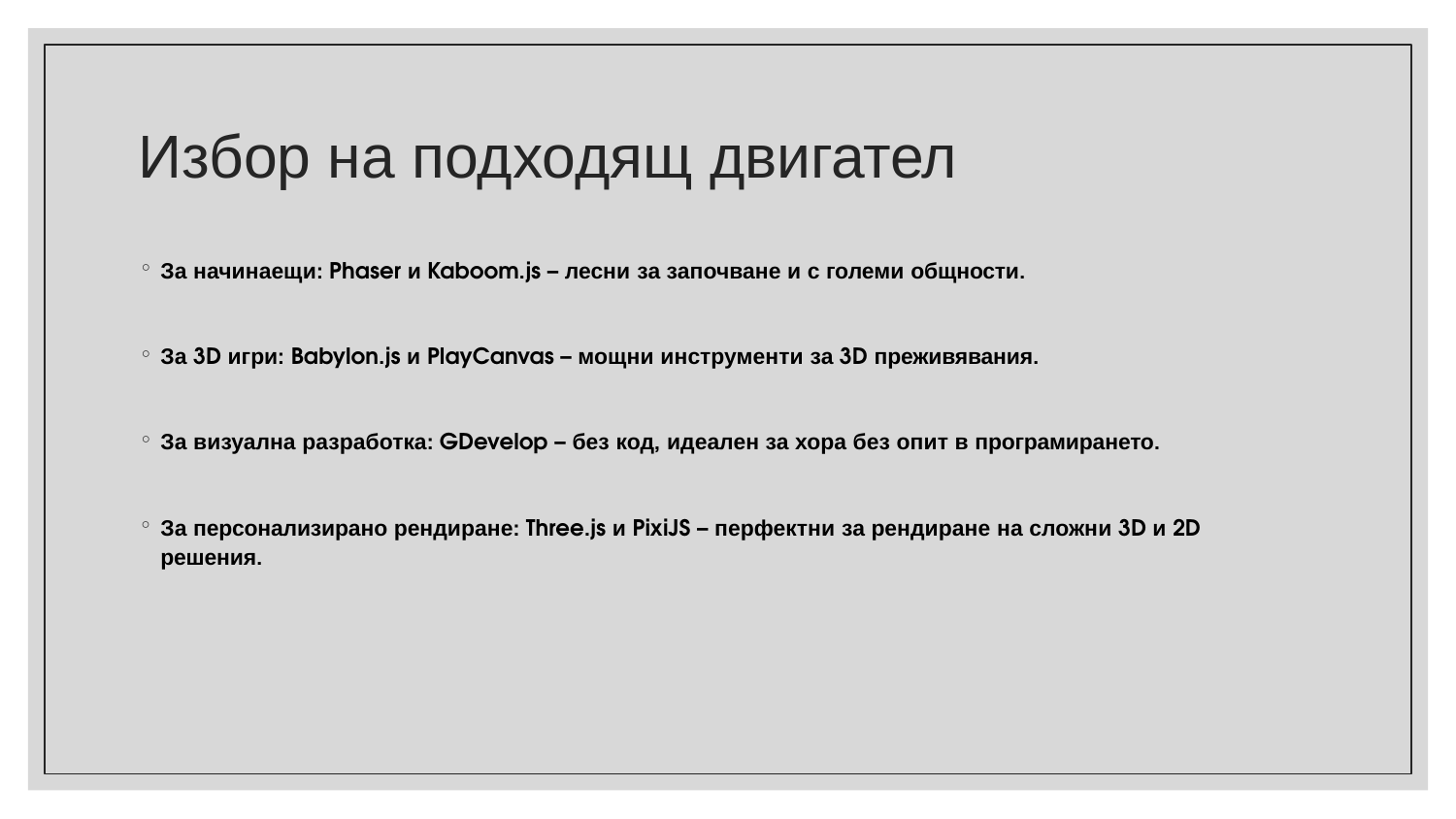

# Избор на подходящ двигател
За начинаещи: Phaser и Kaboom.js – лесни за започване и с големи общности.

За 3D игри: Babylon.js и PlayCanvas – мощни инструменти за 3D преживявания.

За визуална разработка: GDevelop – без код, идеален за хора без опит в програмирането.

За персонализирано рендиране: Three.js и PixiJS – перфектни за рендиране на сложни 3D и 2D решения.